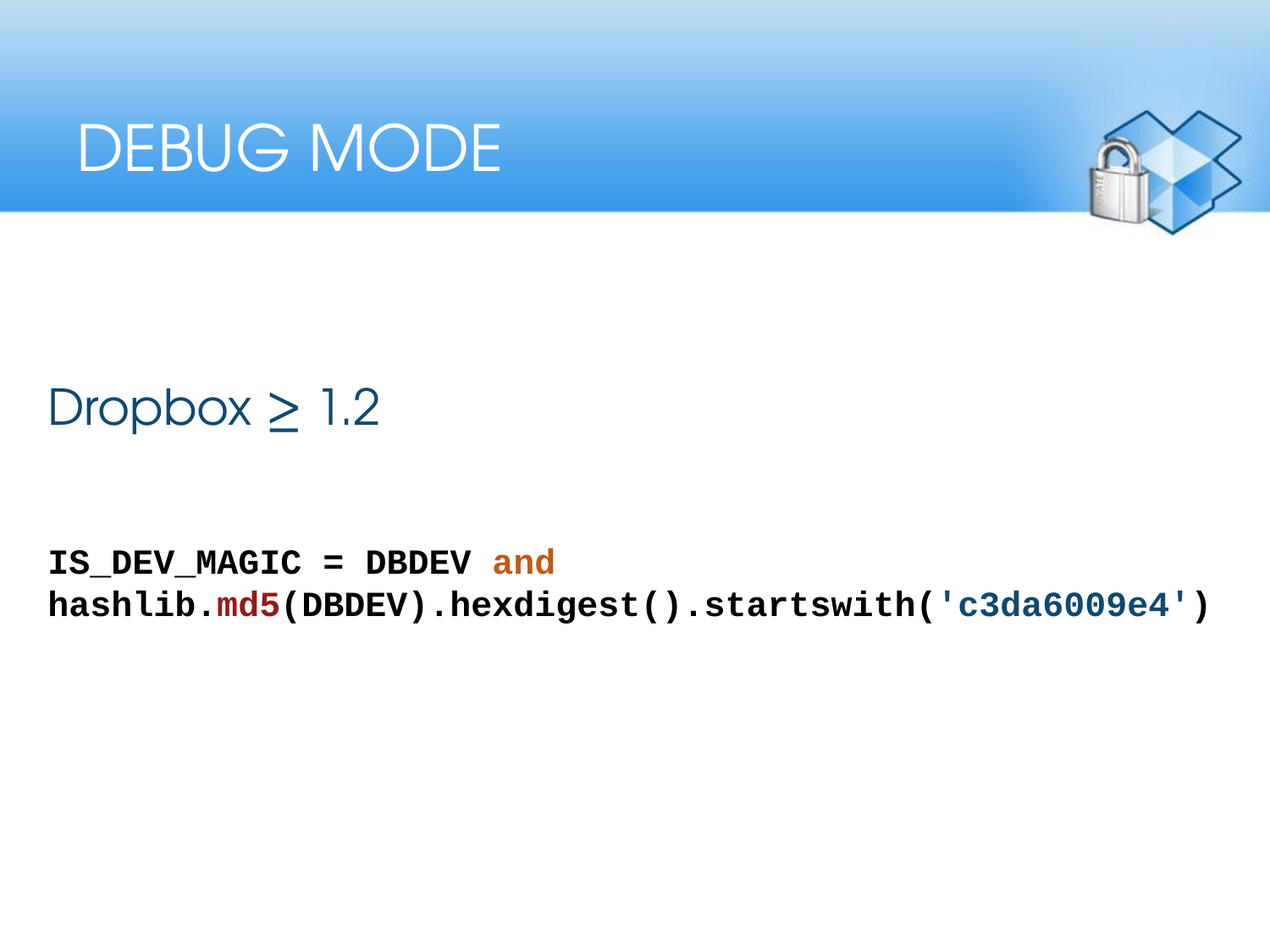

# Debug mode

Dropbox ≥ 1.2
IS_DEV_MAGIC = DBDEV and hashlib.md5(DBDEV).hexdigest().startswith('c3da6009e4')